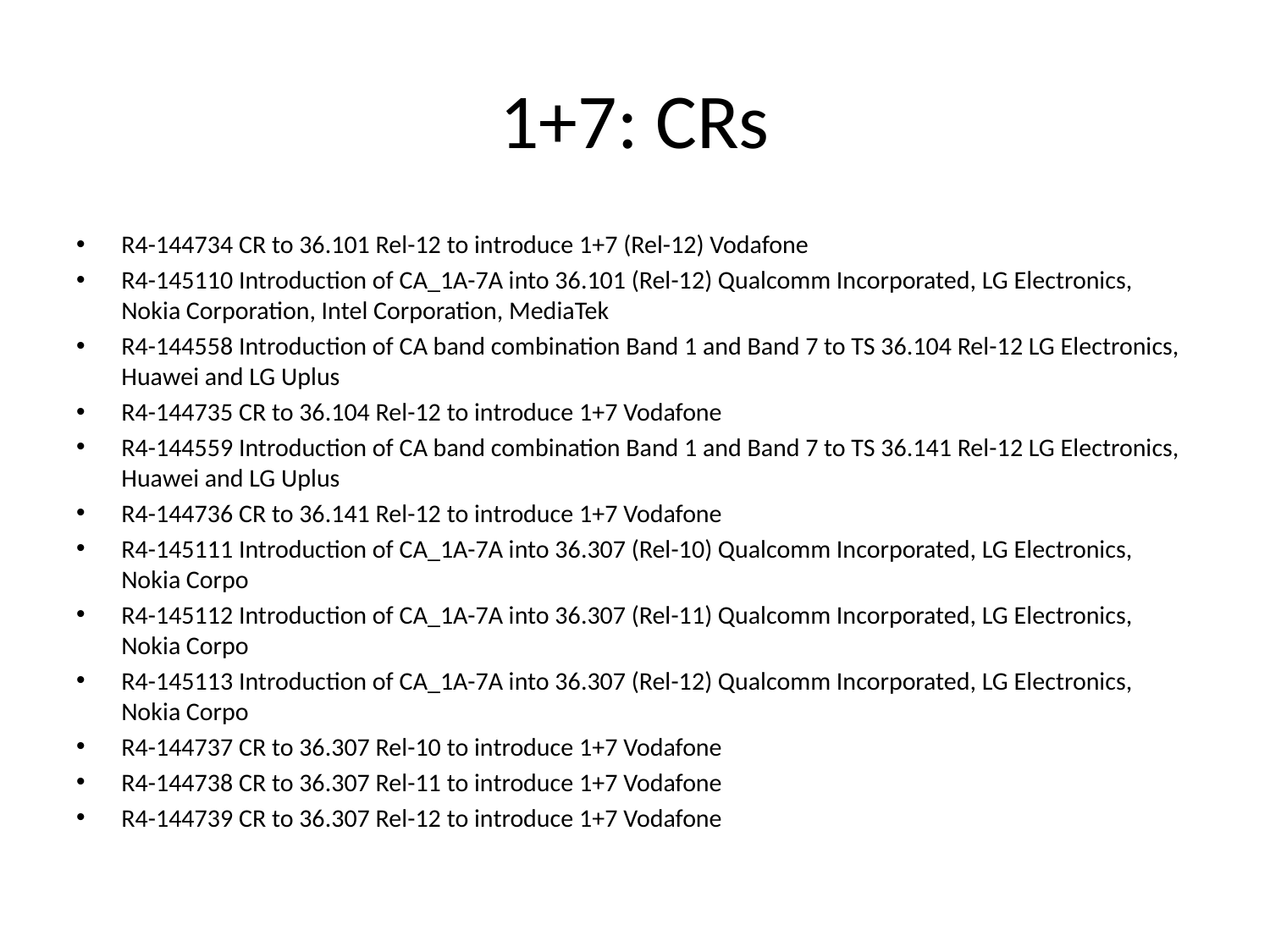

# 1+7: CRs
R4-144734 CR to 36.101 Rel-12 to introduce 1+7 (Rel-12) Vodafone
R4-145110 Introduction of CA_1A-7A into 36.101 (Rel-12) Qualcomm Incorporated, LG Electronics, Nokia Corporation, Intel Corporation, MediaTek
R4-144558 Introduction of CA band combination Band 1 and Band 7 to TS 36.104 Rel-12 LG Electronics, Huawei and LG Uplus
R4-144735 CR to 36.104 Rel-12 to introduce 1+7 Vodafone
R4-144559 Introduction of CA band combination Band 1 and Band 7 to TS 36.141 Rel-12 LG Electronics, Huawei and LG Uplus
R4-144736 CR to 36.141 Rel-12 to introduce 1+7 Vodafone
R4-145111 Introduction of CA_1A-7A into 36.307 (Rel-10) Qualcomm Incorporated, LG Electronics, Nokia Corpo
R4-145112 Introduction of CA_1A-7A into 36.307 (Rel-11) Qualcomm Incorporated, LG Electronics, Nokia Corpo
R4-145113 Introduction of CA_1A-7A into 36.307 (Rel-12) Qualcomm Incorporated, LG Electronics, Nokia Corpo
R4-144737 CR to 36.307 Rel-10 to introduce 1+7 Vodafone
R4-144738 CR to 36.307 Rel-11 to introduce 1+7 Vodafone
R4-144739 CR to 36.307 Rel-12 to introduce 1+7 Vodafone